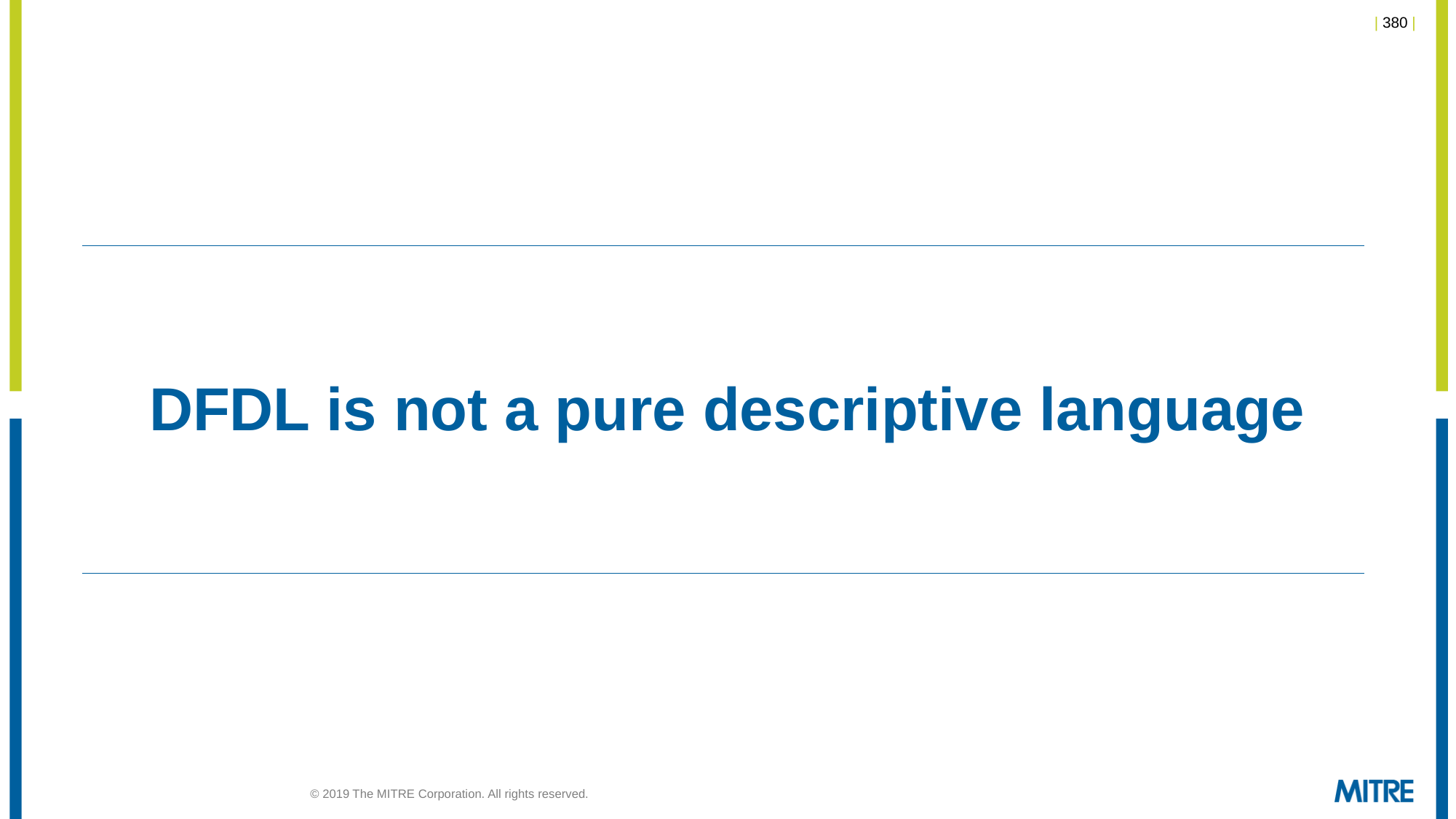

# DFDL is not a pure descriptive language
© 2019 The MITRE Corporation. All rights reserved.